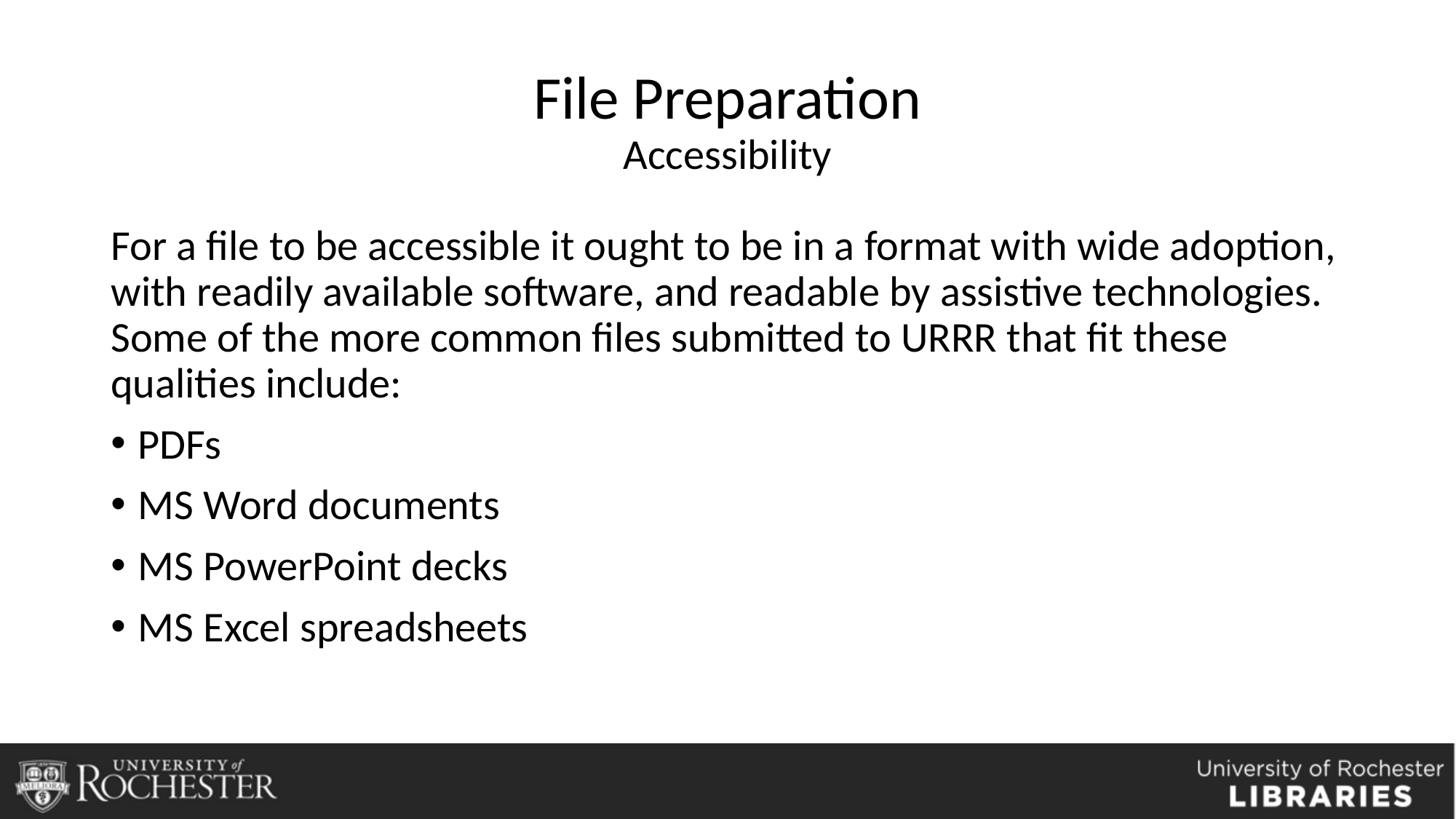

# File Preparation Accessibility
For a file to be accessible it ought to be in a format with wide adoption, with readily available software, and readable by assistive technologies. Some of the more common files submitted to URRR that fit these qualities include:
PDFs
MS Word documents
MS PowerPoint decks
MS Excel spreadsheets